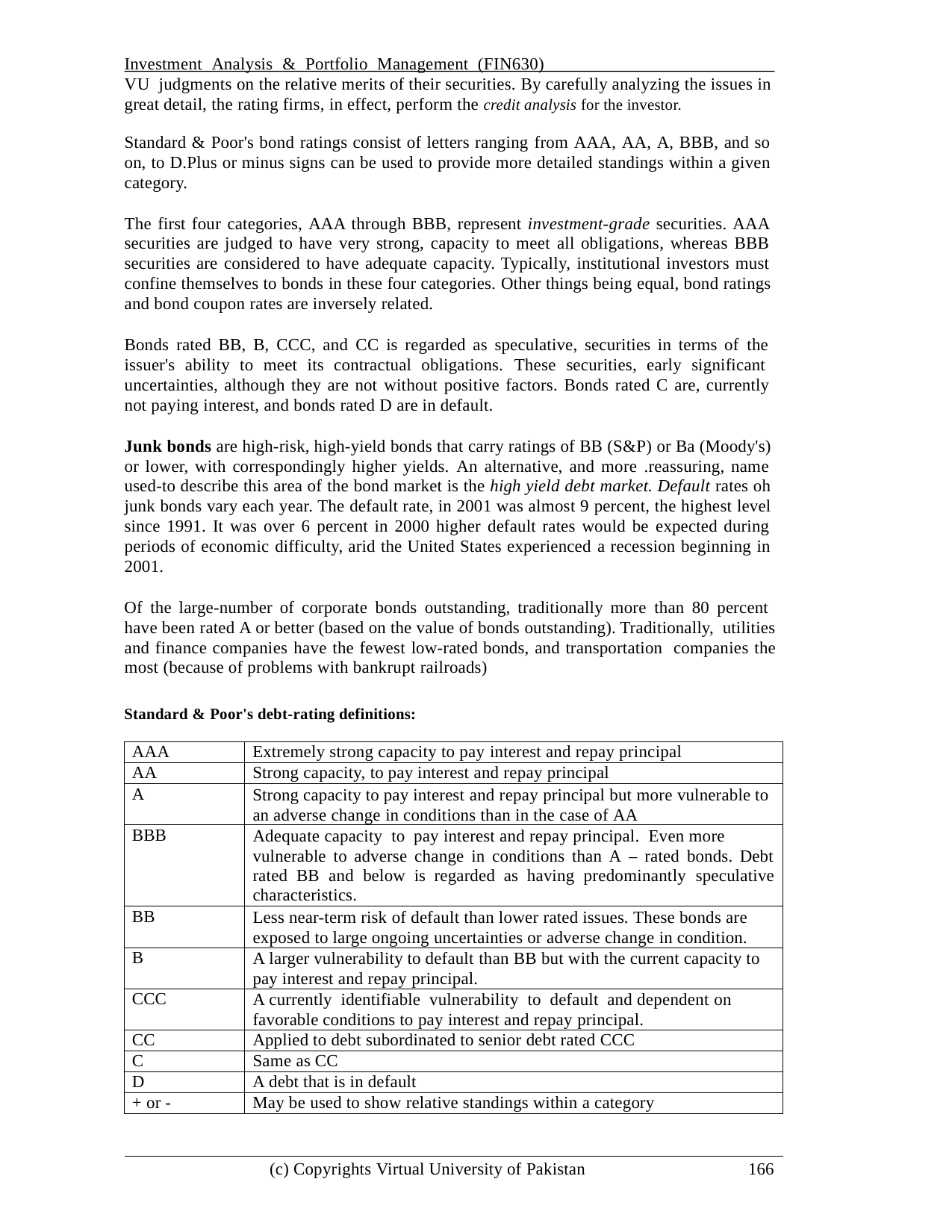

Investment Analysis & Portfolio Management (FIN630)	VU  judgments on the relative merits of their securities. By carefully analyzing the issues in  great detail, the rating firms, in effect, perform the credit analysis for the investor.

Standard & Poor's bond ratings consist of letters ranging from AAA, AA, A, BBB, and so  on, to D.Plus or minus signs can be used to provide more detailed standings within a given  category.

The first four categories, AAA through BBB, represent investment-grade securities. AAA  securities are judged to have very strong, capacity to meet all obligations, whereas BBB  securities are considered to have adequate capacity. Typically, institutional investors must  confine themselves to bonds in these four categories. Other things being equal, bond ratings  and bond coupon rates are inversely related.

Bonds rated BB, B, CCC, and CC is regarded as speculative, securities in terms of the  issuer's ability to meet its contractual obligations. These securities, early significant  uncertainties, although they are not without positive factors. Bonds rated C are, currently  not paying interest, and bonds rated D are in default.

Junk bonds are high-risk, high-yield bonds that carry ratings of BB (S&P) or Ba (Moody's)  or lower, with correspondingly higher yields. An alternative, and more .reassuring, name  used-to describe this area of the bond market is the high yield debt market. Default rates oh  junk bonds vary each year. The default rate, in 2001 was almost 9 percent, the highest level  since 1991. It was over 6 percent in 2000 higher default rates would be expected during  periods of economic difficulty, arid the United States experienced a recession beginning in  2001.

Of the large-number of corporate bonds outstanding, traditionally more than 80 percent  have been rated A or better (based on the value of bonds outstanding). Traditionally,  utilities and finance companies have the fewest low-rated bonds, and transportation  companies the most (because of problems with bankrupt railroads)

Standard & Poor's debt-rating definitions:

| AAA | Extremely strong capacity to pay interest and repay principal |
| --- | --- |
| AA | Strong capacity, to pay interest and repay principal |
| A | Strong capacity to pay interest and repay principal but more vulnerable to an adverse change in conditions than in the case of AA |
| BBB | Adequate capacity to pay interest and repay principal. Even more vulnerable to adverse change in conditions than A – rated bonds. Debt rated BB and below is regarded as having predominantly speculative characteristics. |
| BB | Less near-term risk of default than lower rated issues. These bonds are exposed to large ongoing uncertainties or adverse change in condition. |
| B | A larger vulnerability to default than BB but with the current capacity to pay interest and repay principal. |
| CCC | A currently identifiable vulnerability to default and dependent on favorable conditions to pay interest and repay principal. |
| CC | Applied to debt subordinated to senior debt rated CCC |
| C | Same as CC |
| D | A debt that is in default |
| + or - | May be used to show relative standings within a category |
(c) Copyrights Virtual University of Pakistan
166